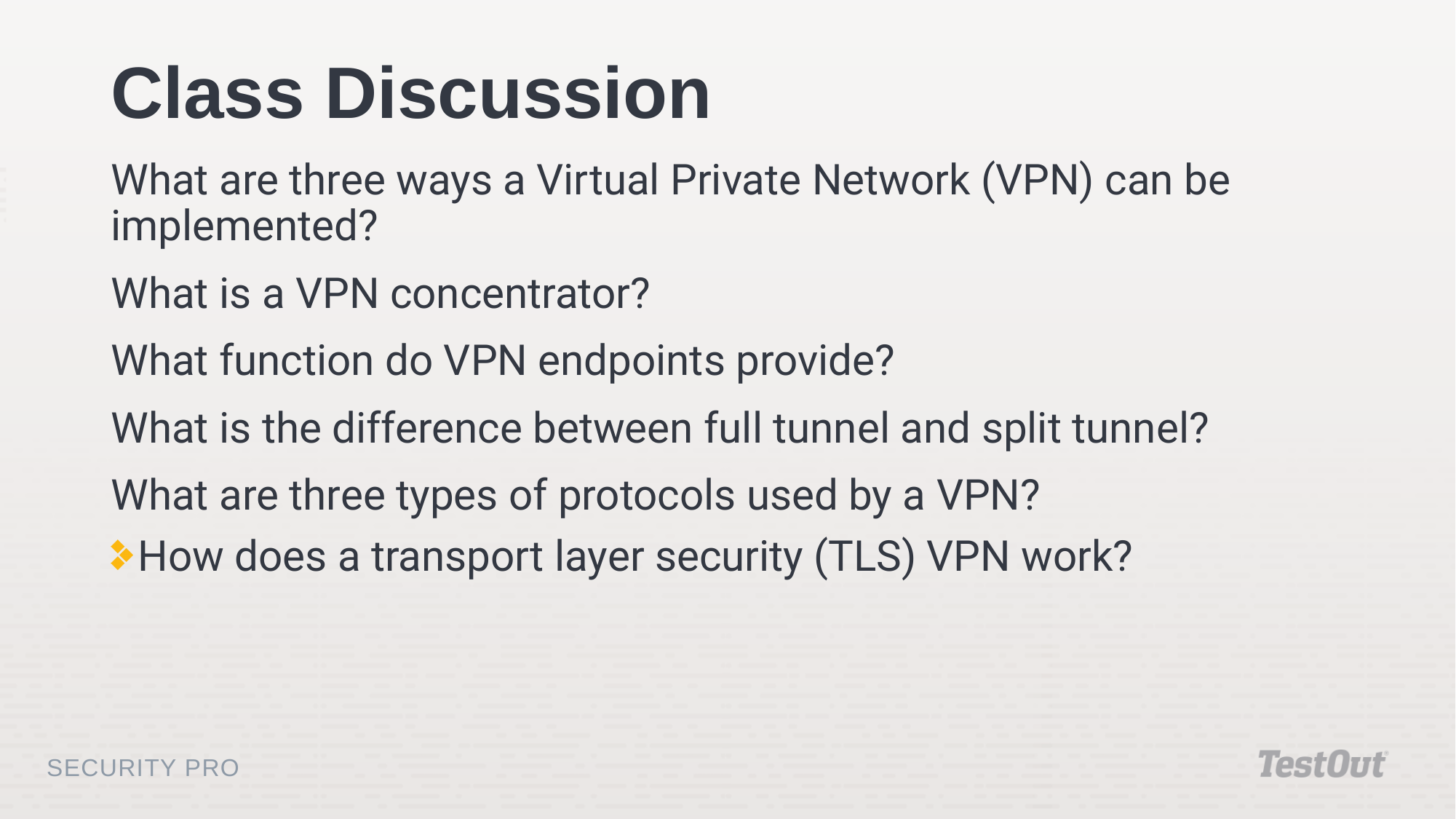

# Class Discussion
What are three ways a Virtual Private Network (VPN) can be implemented?
What is a VPN concentrator?
What function do VPN endpoints provide?
What is the difference between full tunnel and split tunnel?
What are three types of protocols used by a VPN?
How does a transport layer security (TLS) VPN work?
Security Pro